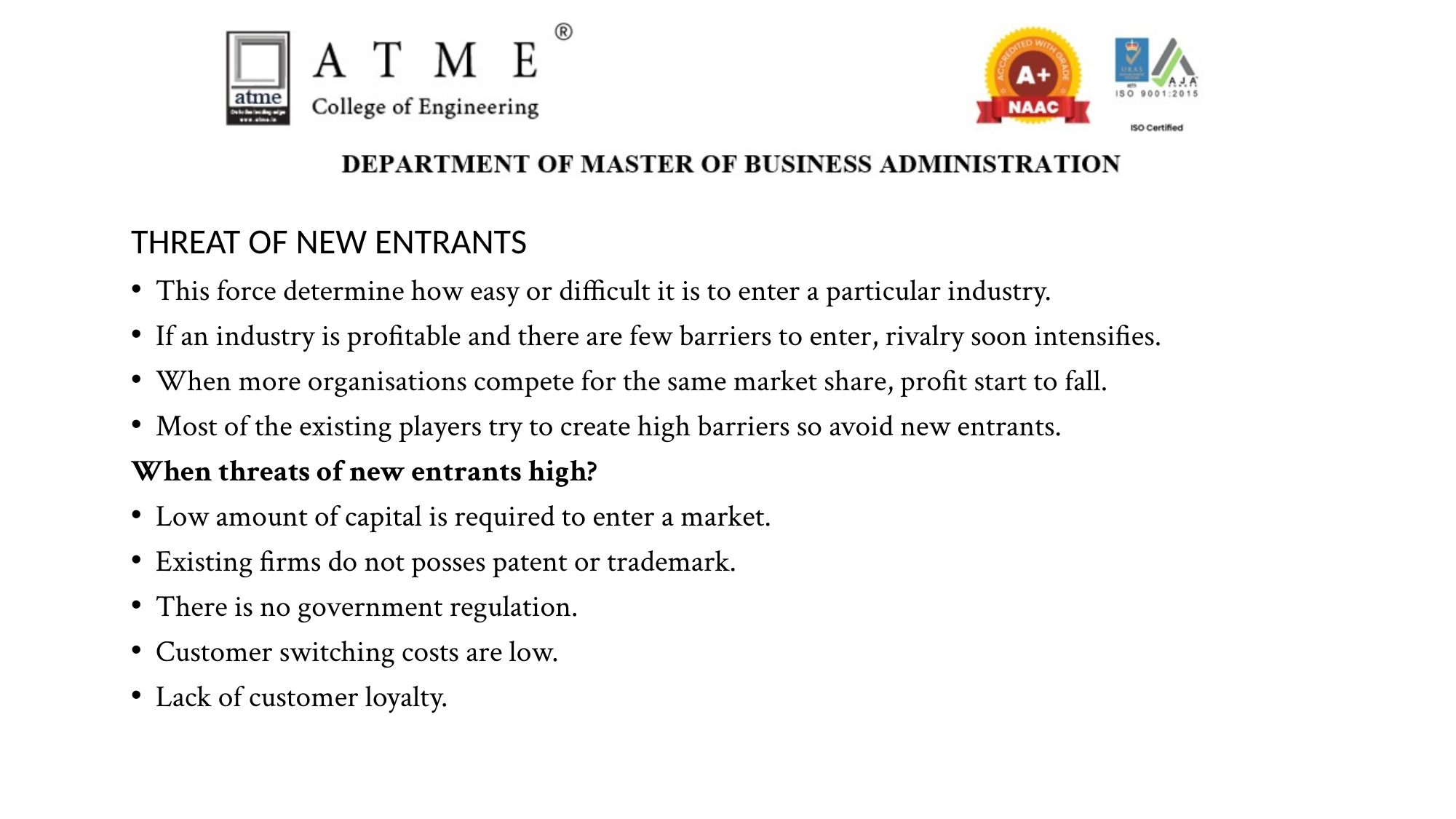

THREAT OF NEW ENTRANTS
This force determine how easy or difficult it is to enter a particular industry.
If an industry is profitable and there are few barriers to enter, rivalry soon intensifies.
When more organisations compete for the same market share, profit start to fall.
Most of the existing players try to create high barriers so avoid new entrants.
When threats of new entrants high?
Low amount of capital is required to enter a market.
Existing firms do not posses patent or trademark.
There is no government regulation.
Customer switching costs are low.
Lack of customer loyalty.